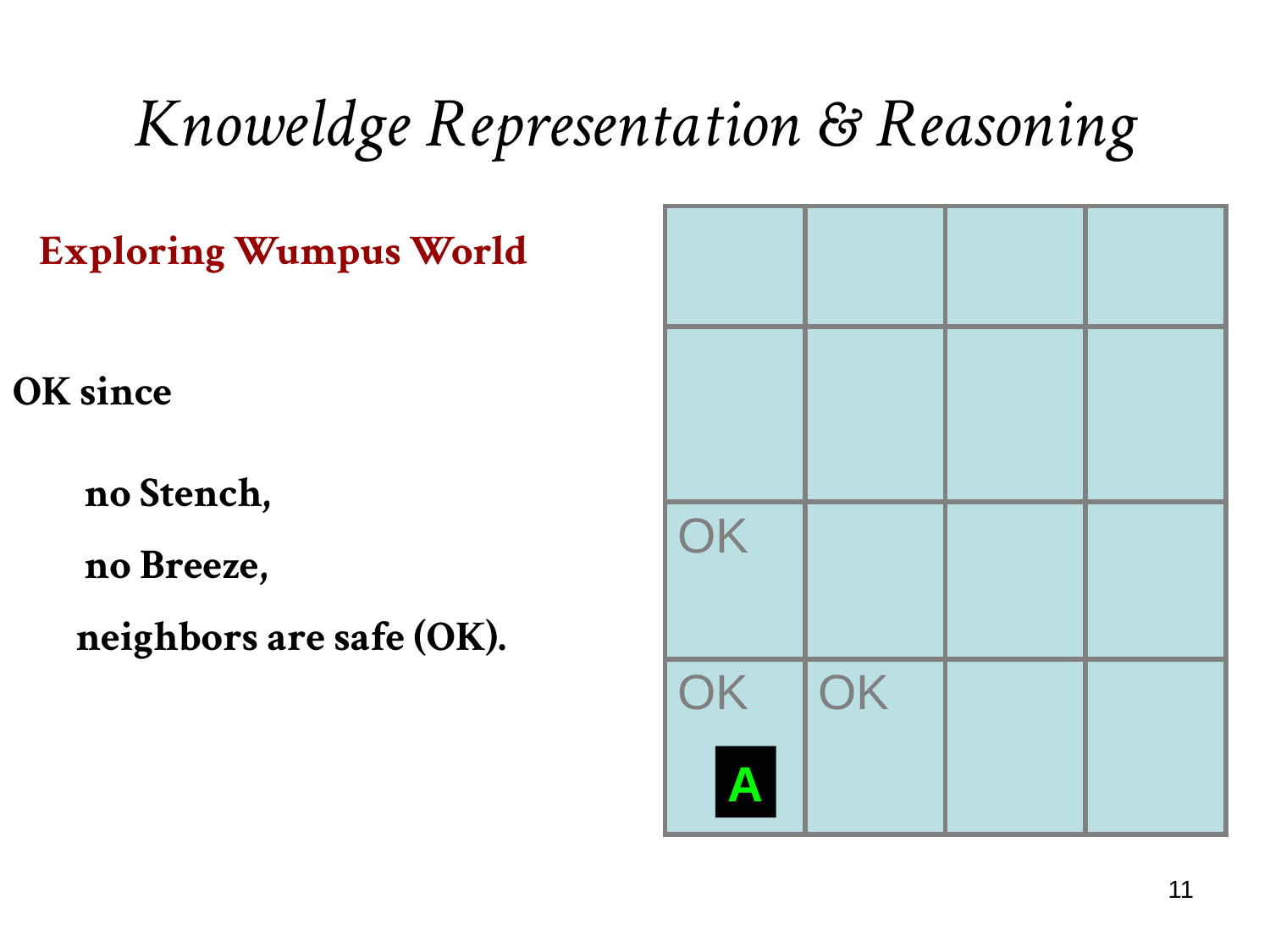

# Knoweldge Representation & Reasoning
|  |  |  |  |
| --- | --- | --- | --- |
|  |  |  |  |
| OK |  |  |  |
| OK | OK |  |  |
Exploring Wumpus World

OK since

 no Stench,

 no Breeze,

neighbors are safe (OK).

A
11